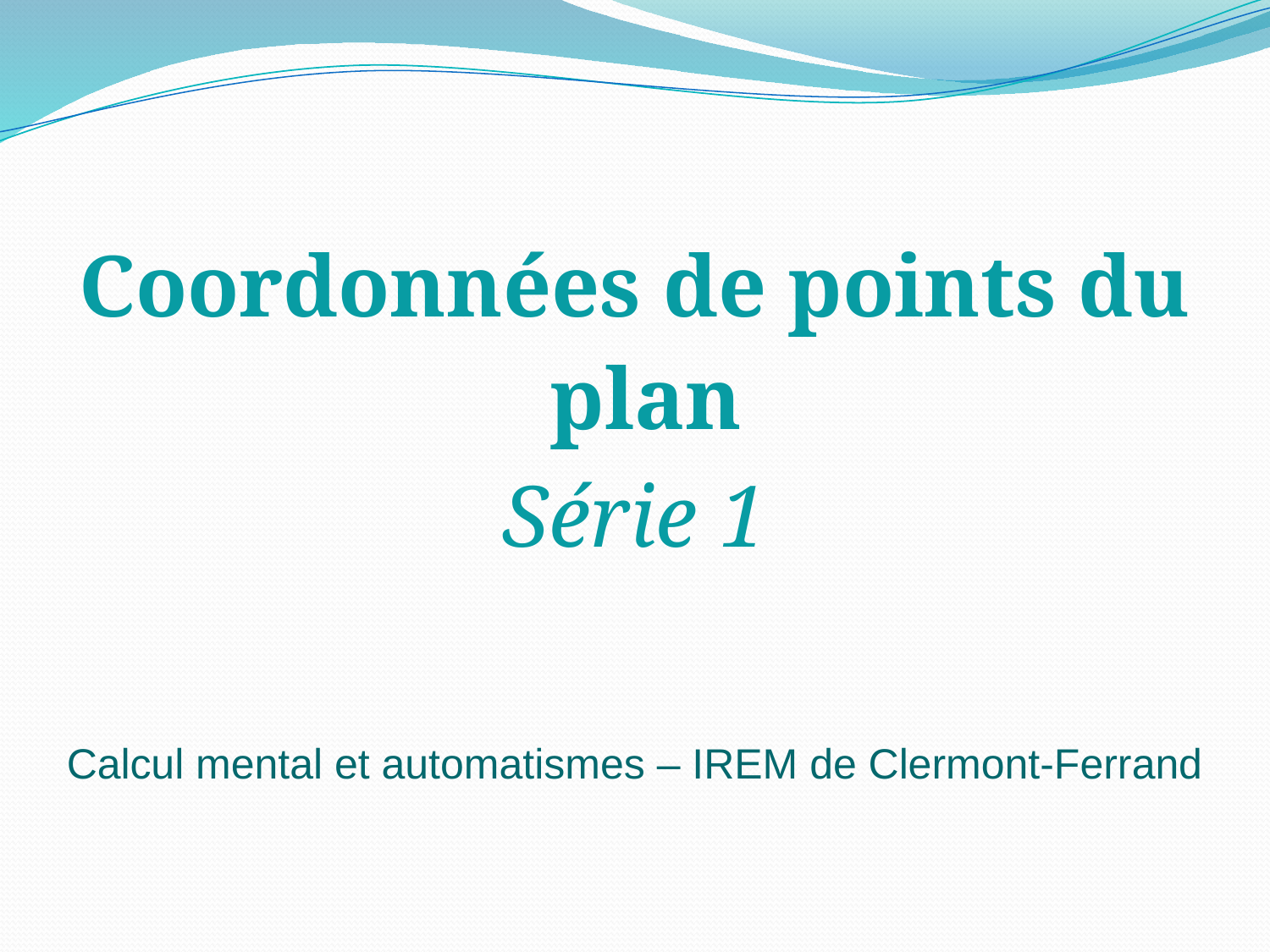

Coordonnées de points du
 plan
Série 1

Calcul mental et automatismes – IREM de Clermont-Ferrand